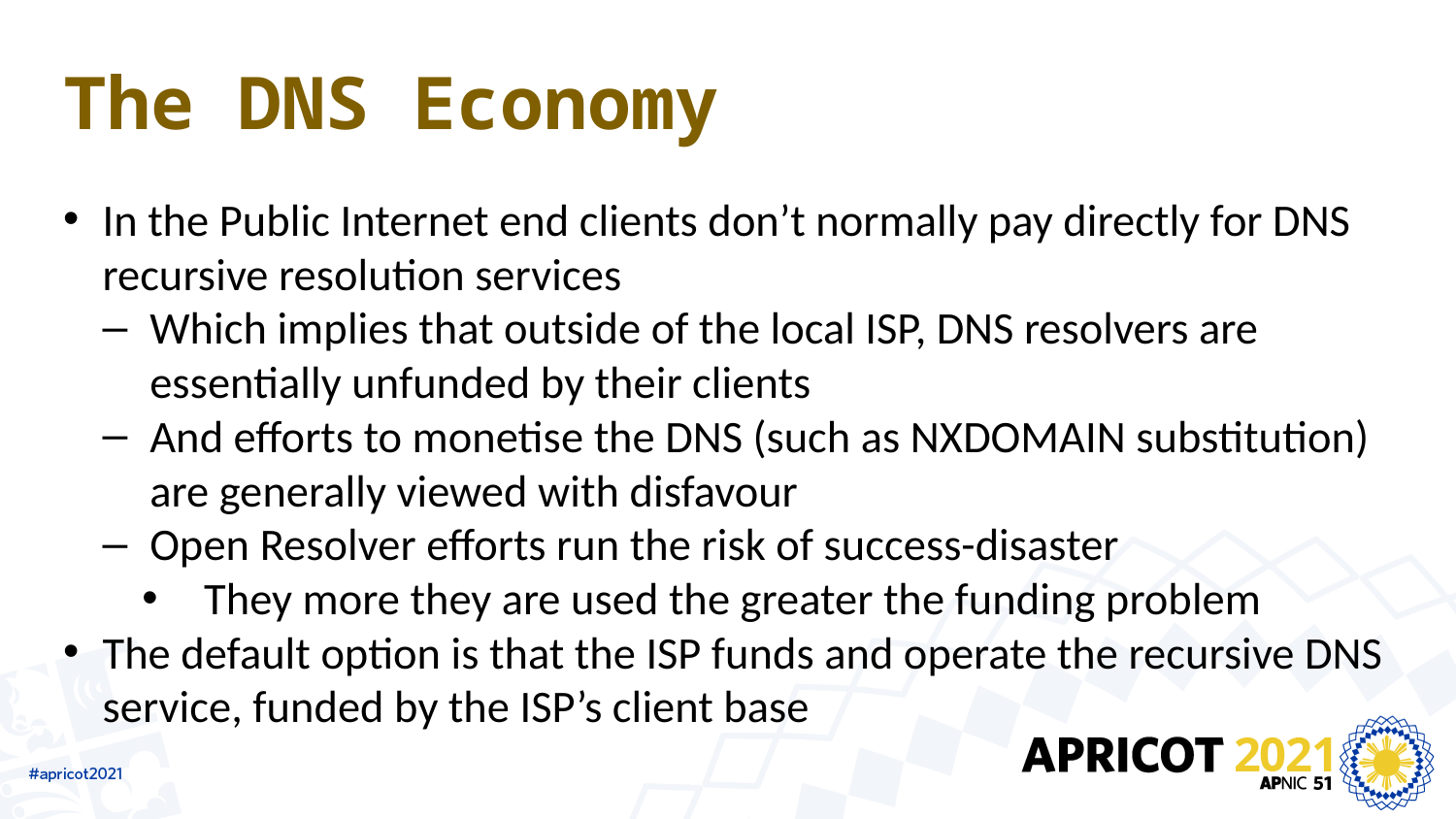

# The DNS Economy
In the Public Internet end clients don’t normally pay directly for DNS recursive resolution services
Which implies that outside of the local ISP, DNS resolvers are essentially unfunded by their clients
And efforts to monetise the DNS (such as NXDOMAIN substitution) are generally viewed with disfavour
Open Resolver efforts run the risk of success-disaster
They more they are used the greater the funding problem
The default option is that the ISP funds and operate the recursive DNS service, funded by the ISP’s client base